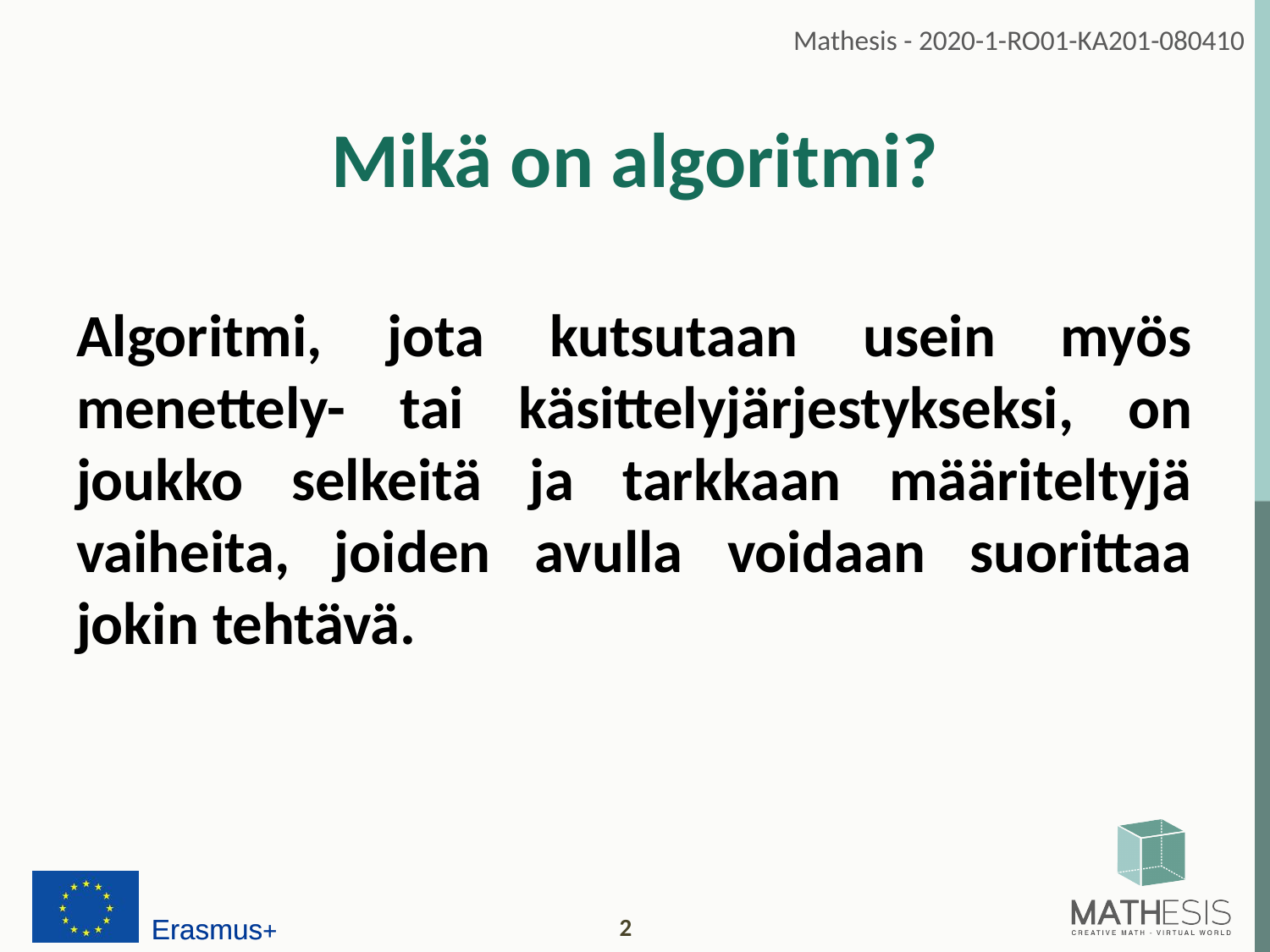

# Mikä on algoritmi?
Algoritmi, jota kutsutaan usein myös menettely- tai käsittelyjärjestykseksi, on joukko selkeitä ja tarkkaan määriteltyjä vaiheita, joiden avulla voidaan suorittaa jokin tehtävä.